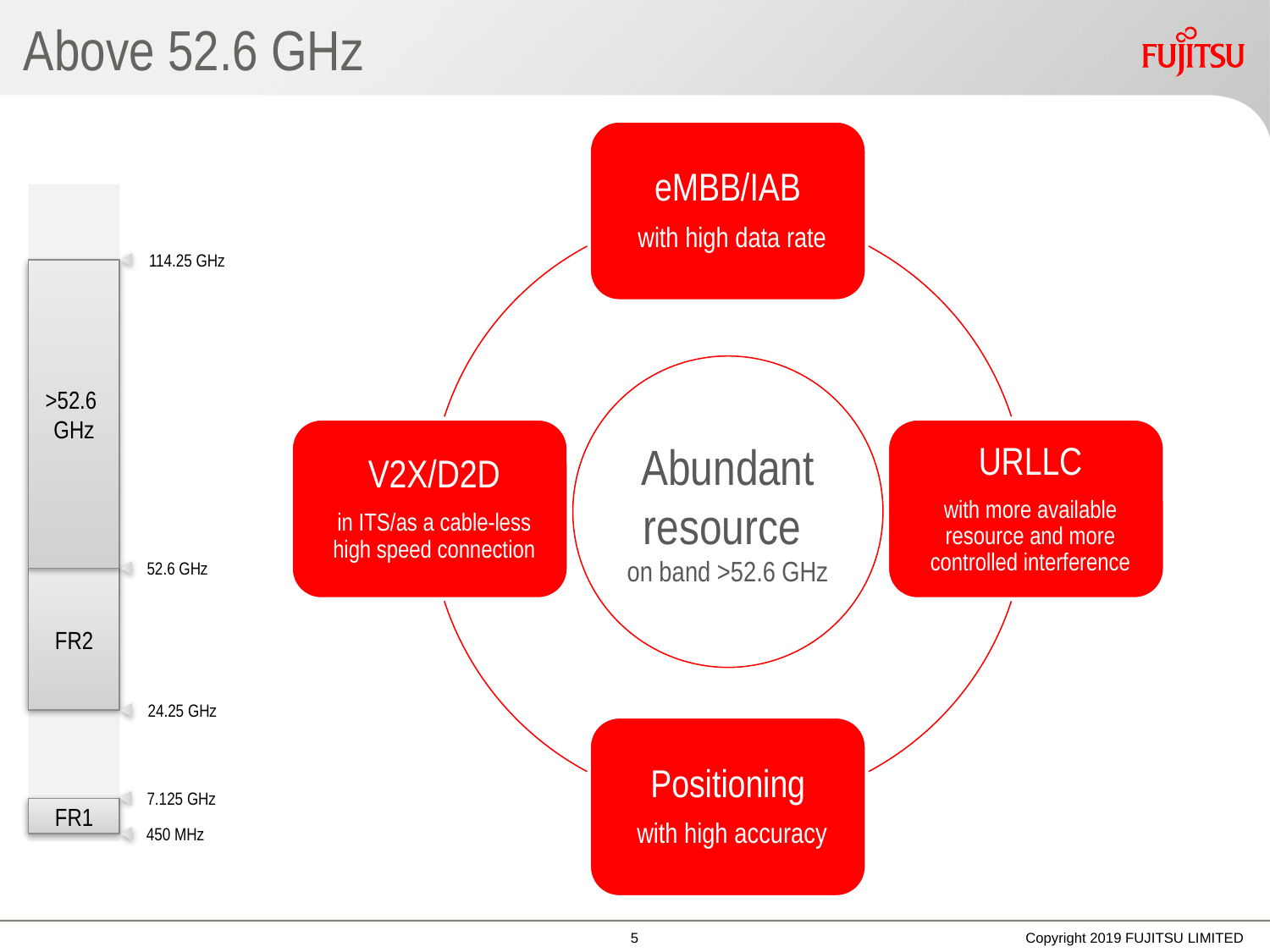

# Above 52.6 GHz
eMBB/IAB
with high data rate
URLLC
with more available resource and more controlled interference
Positioning
with high accuracy
V2X/D2D
in ITS/as a cable-less high speed connection

114.25 GHz

>52.6
GHz
Abundant resource
on band >52.6 GHz
52.6 GHz

FR2
24.25 GHz

7.125 GHz

FR1
450 MHz

5
Copyright 2019 FUJITSU LIMITED